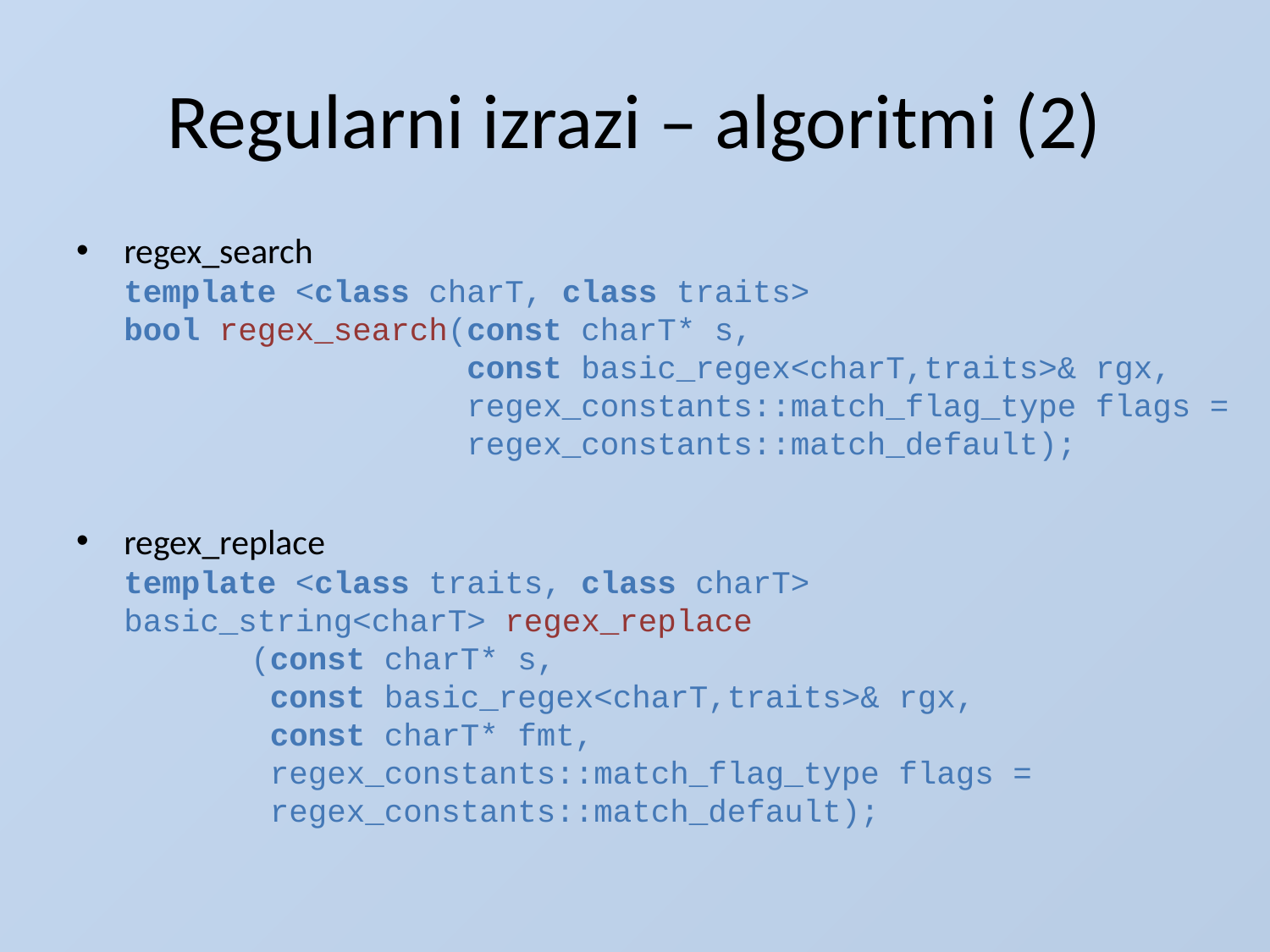

# Regularni izrazi – algoritmi (2)
regex_search
template <class charT, class traits>
bool regex_search(const charT* s,
                  const basic_regex<charT,traits>& rgx,
                  regex_constants::match_flag_type flags =
                  regex_constants::match_default);

regex_replace
template <class traits, class charT>
basic_string<charT> regex_replace
	(const charT* s,
	 const basic_regex<charT,traits>& rgx,
	 const charT* fmt,
	 regex_constants::match_flag_type flags =
	 regex_constants::match_default);